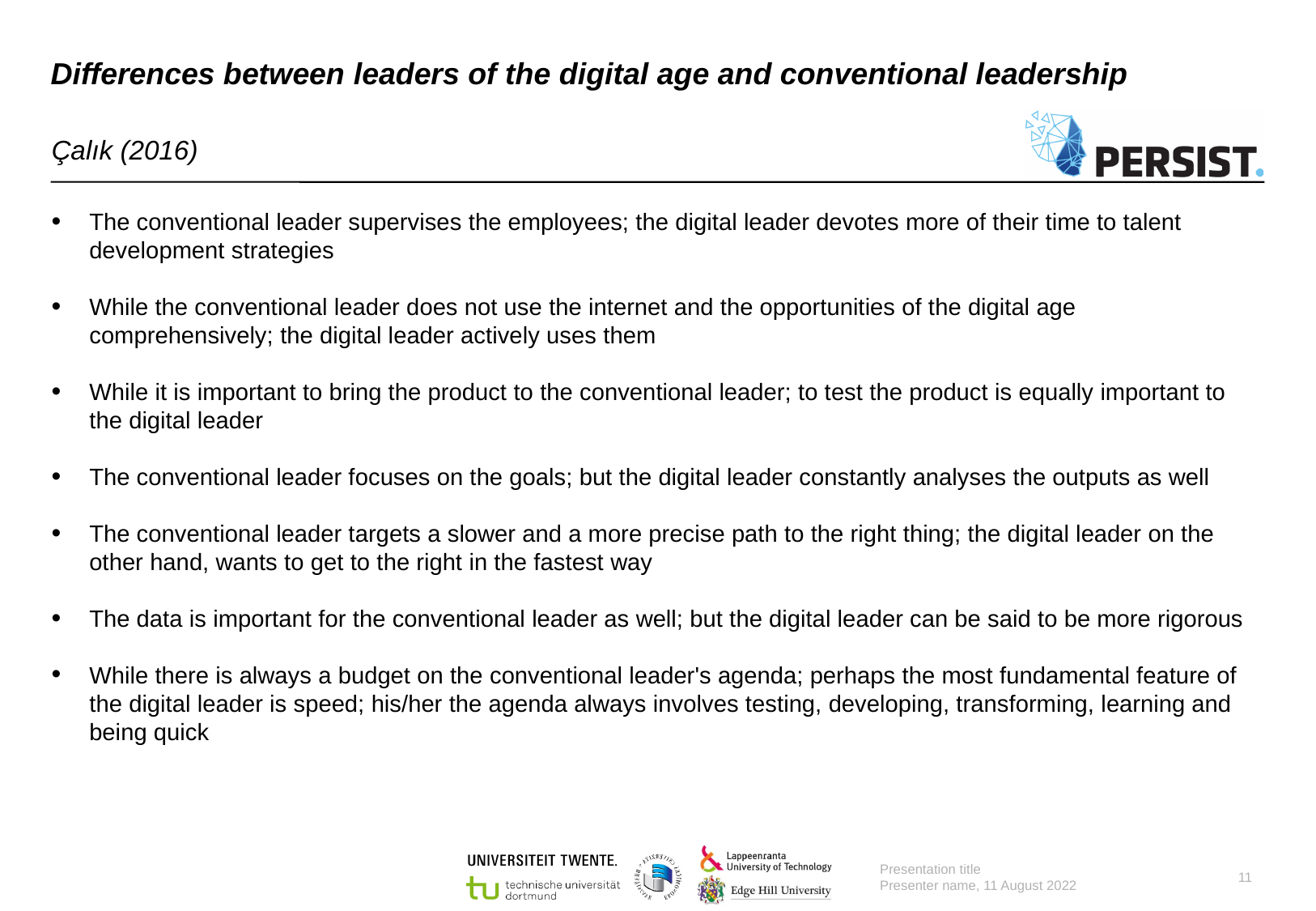

# Differences between leaders of the digital age and conventional leadership
Çalık (2016)
The conventional leader supervises the employees; the digital leader devotes more of their time to talent development strategies

While the conventional leader does not use the internet and the opportunities of the digital age comprehensively; the digital leader actively uses them

While it is important to bring the product to the conventional leader; to test the product is equally important to the digital leader

The conventional leader focuses on the goals; but the digital leader constantly analyses the outputs as well

The conventional leader targets a slower and a more precise path to the right thing; the digital leader on the other hand, wants to get to the right in the fastest way

The data is important for the conventional leader as well; but the digital leader can be said to be more rigorous

While there is always a budget on the conventional leader's agenda; perhaps the most fundamental feature of the digital leader is speed; his/her the agenda always involves testing, developing, transforming, learning and being quick

Presentation title
Presenter name, 11 August 2022
11